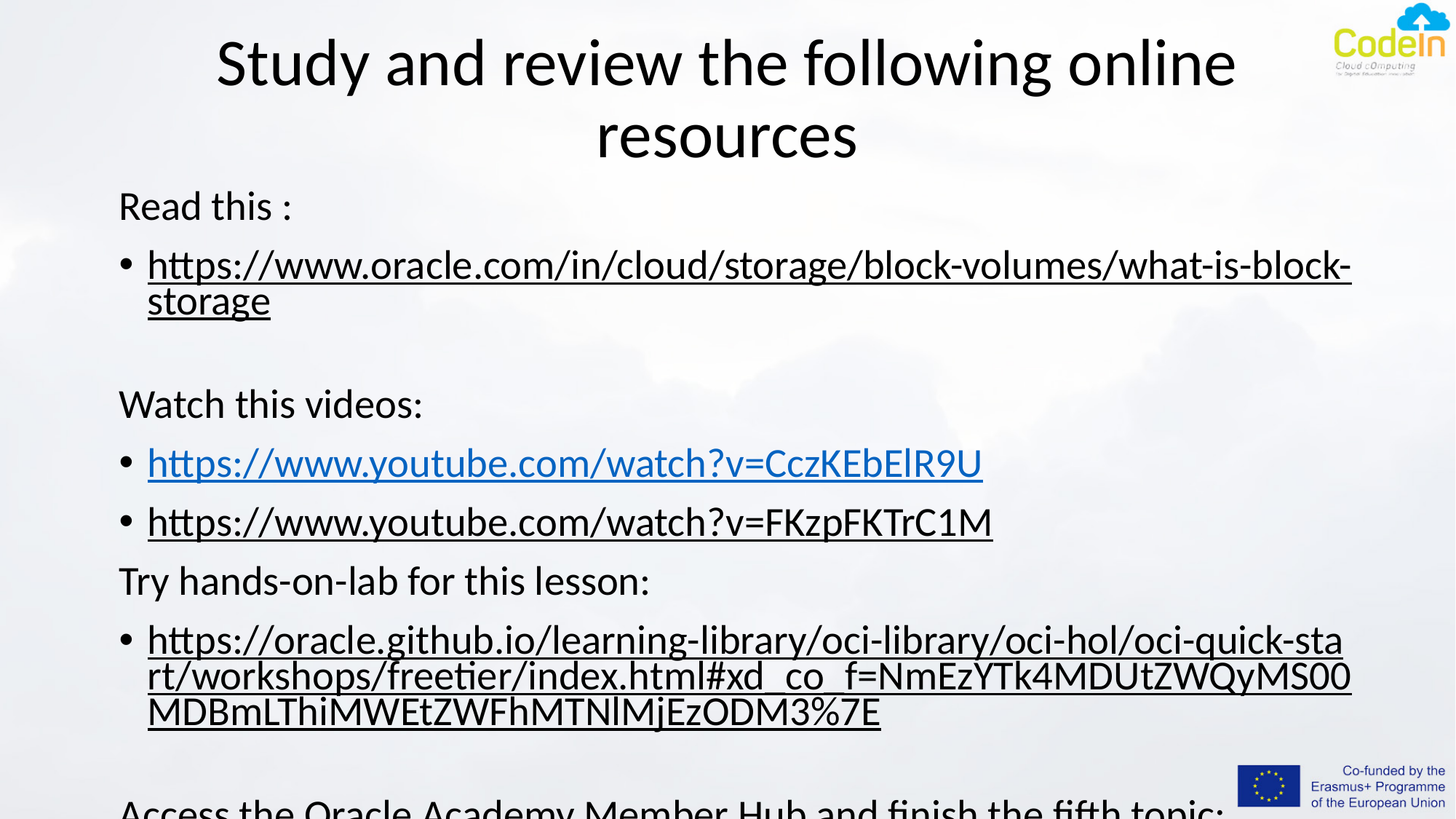

# Study and review the following online resources
Read this :
https://www.oracle.com/in/cloud/storage/block-volumes/what-is-block-storage
Watch this videos:
https://www.youtube.com/watch?v=CczKEbElR9U
https://www.youtube.com/watch?v=FKzpFKTrC1M
Try hands-on-lab for this lesson:
https://oracle.github.io/learning-library/oci-library/oci-hol/oci-quick-start/workshops/freetier/index.html#xd_co_f=NmEzYTk4MDUtZWQyMS00MDBmLThiMWEtZWFhMTNlMjEzODM3%7E
Access the Oracle Academy Member Hub and finish the fifth topic:
   academy.oracle.com